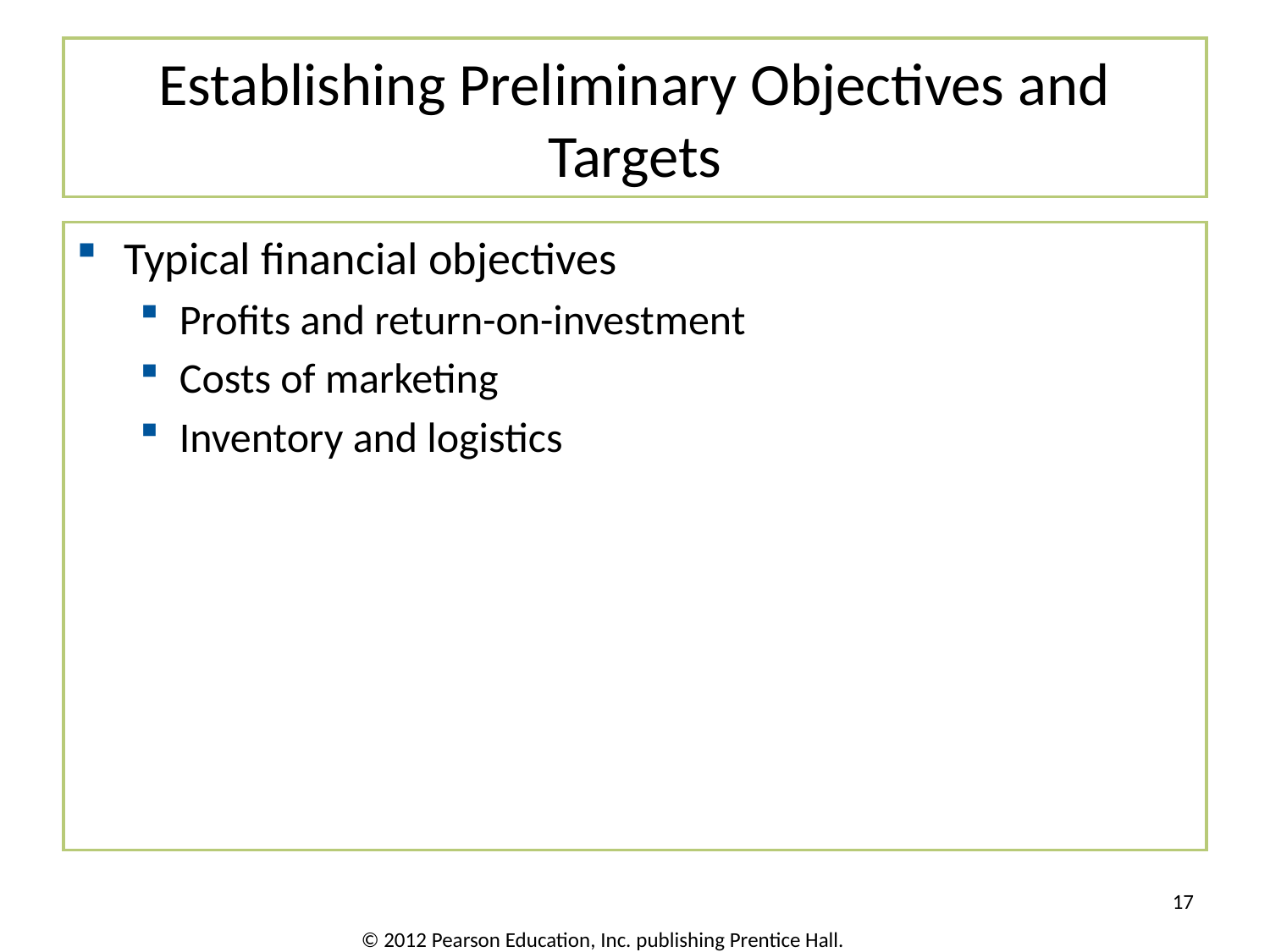

# Establishing Preliminary Objectives and Targets
Typical financial objectives
Profits and return-on-investment
Costs of marketing
Inventory and logistics

17